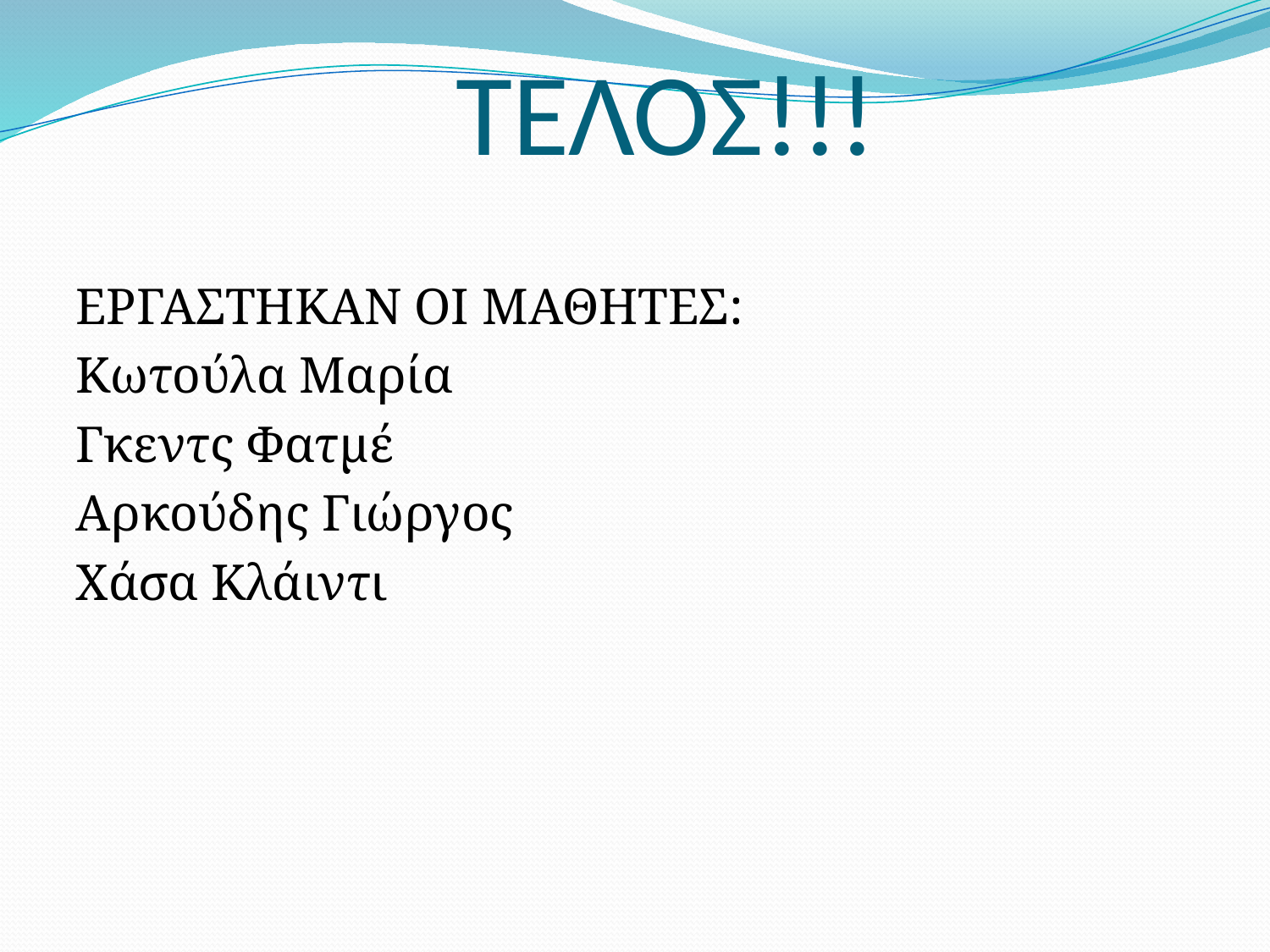

# ΤΕΛΟΣ!!!
ΕΡΓΑΣΤΗΚΑΝ ΟΙ ΜΑΘΗΤΕΣ:
Κωτούλα Μαρία
Γκεντς Φατμέ
Αρκούδης Γιώργος
Χάσα Κλάιντι